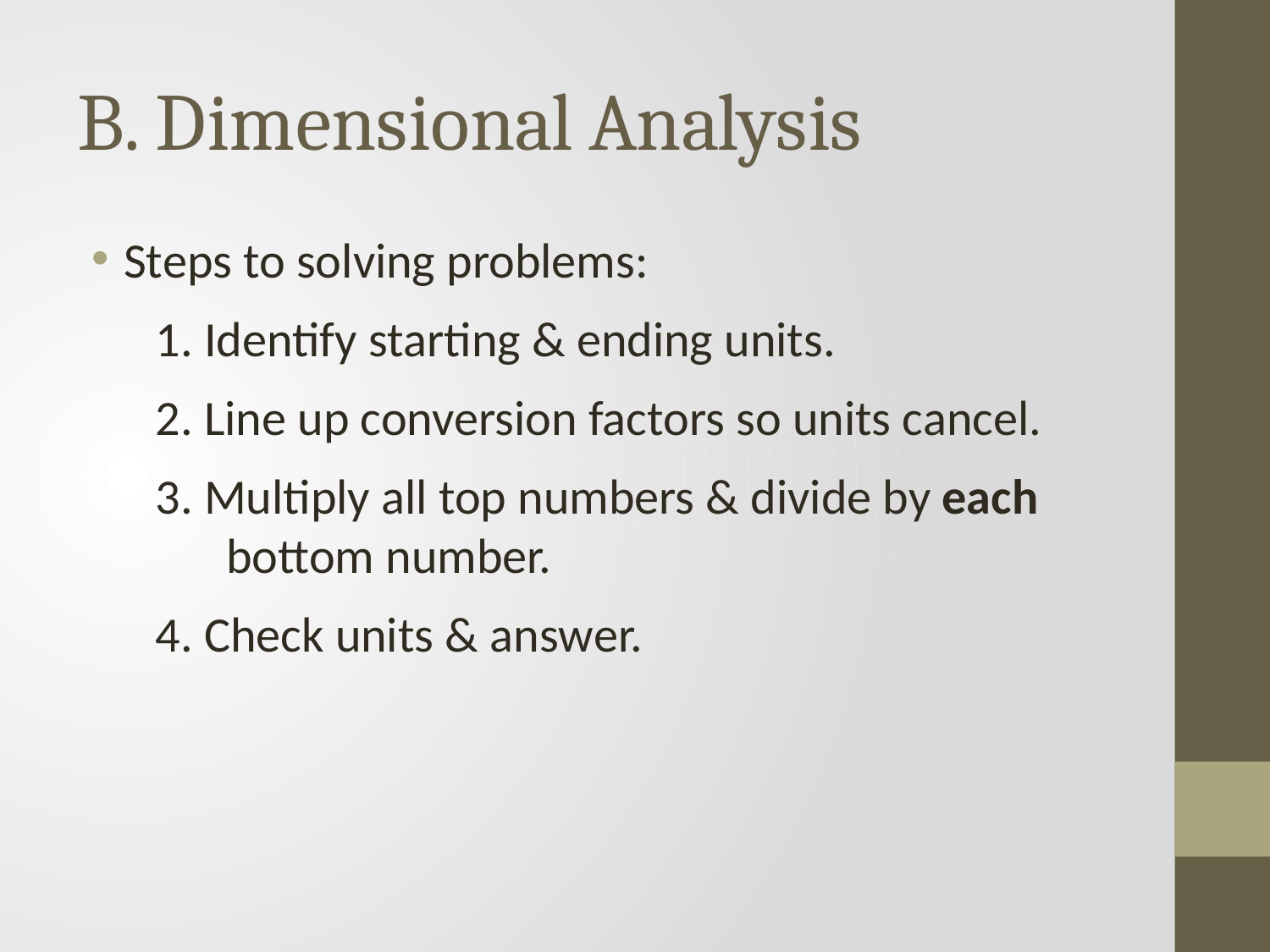

# B. Dimensional Analysis
Steps to solving problems:
1. Identify starting & ending units.
2. Line up conversion factors so units cancel.
3. Multiply all top numbers & divide by each bottom number.
4. Check units & answer.